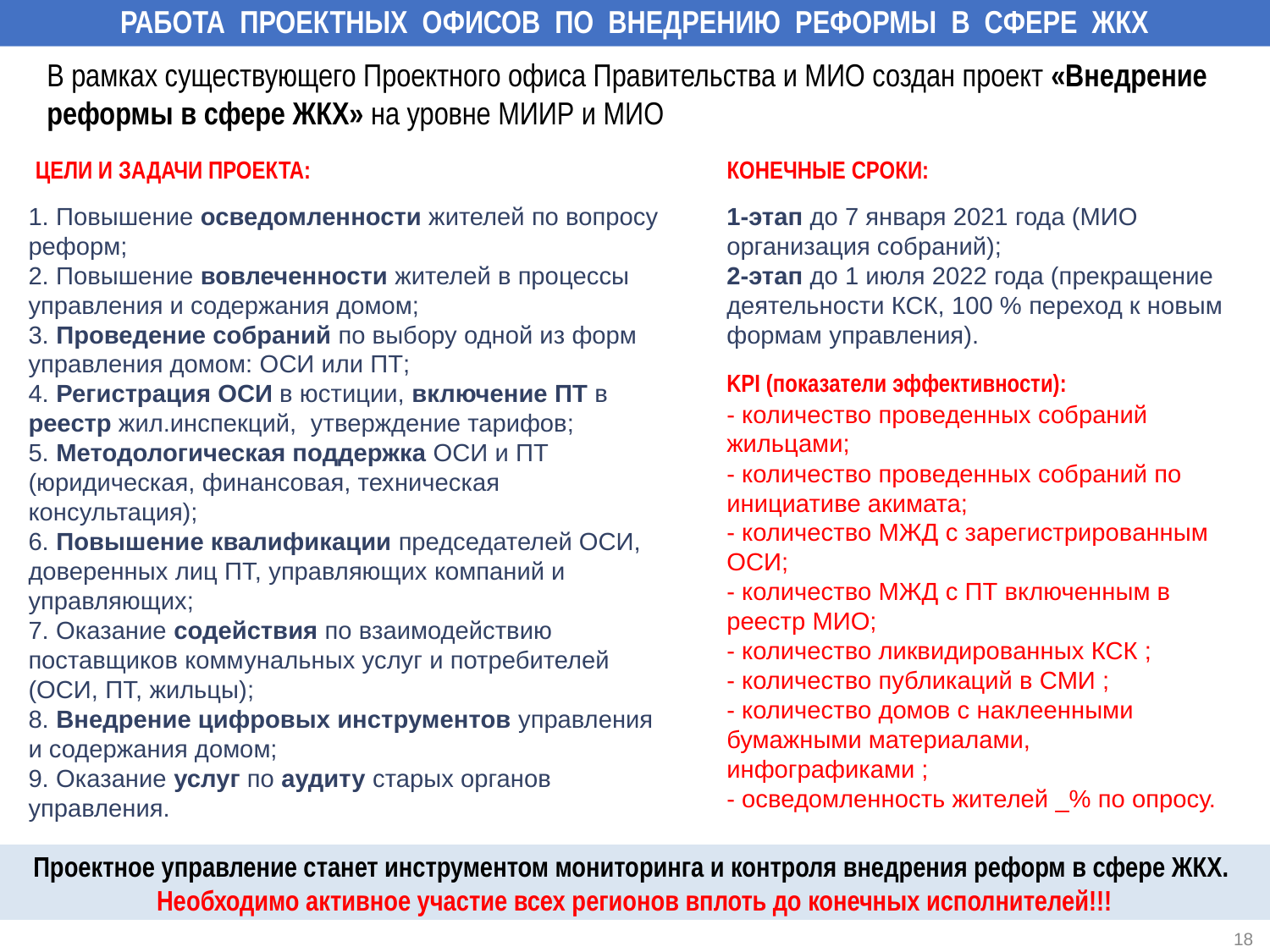

# РАБОТА  ПРОЕКТНЫХ  ОФИСОВ  ПО  ВНЕДРЕНИЮ  РЕФОРМЫ  В  СФЕРЕ  ЖКХ
В рамках существующего Проектного офиса Правительства и МИО создан проект «Внедрение реформы в сфере ЖКХ» на уровне МИИР и МИО
ЦЕЛИ И ЗАДАЧИ ПРОЕКТА:
КОНЕЧНЫЕ СРОКИ:
1. Повышение осведомленности жителей по вопросу реформ;
2. Повышение вовлеченности жителей в процессы управления и содержания домом;
3. Проведение собраний по выбору одной из форм управления домом: ОСИ или ПТ;
4. Регистрация ОСИ в юстиции, включение ПТ в реестр жил.инспекций,  утверждение тарифов;
5. Методологическая поддержка ОСИ и ПТ (юридическая, финансовая, техническая консультация);
6. Повышение квалификации председателей ОСИ, доверенных лиц ПТ, управляющих компаний и управляющих;
7. Оказание содействия по взаимодействию поставщиков коммунальных услуг и потребителей (ОСИ, ПТ, жильцы);
8. Внедрение цифровых инструментов управления и содержания домом;
9. Оказание услуг по аудиту старых органов управления.
1-этап до 7 января 2021 года (МИО организация собраний);
2-этап до 1 июля 2022 года (прекращение деятельности КСК, 100 % переход к новым формам управления).
KPI (показатели эффективности):
- количество проведенных собраний жильцами;
- количество проведенных собраний по инициативе акимата;
- количество МЖД с зарегистрированным ОСИ;
- количество МЖД с ПТ включенным в реестр МИО;
- количество ликвидированных КСК ;
- количество публикаций в СМИ ;
- количество домов с наклеенными бумажными материалами, инфографиками ;
- осведомленность жителей _% по опросу.
Проектное управление станет инструментом мониторинга и контроля внедрения реформ в сфере ЖКХ.
Необходимо активное участие всех регионов вплоть до конечных исполнителей!!!
18